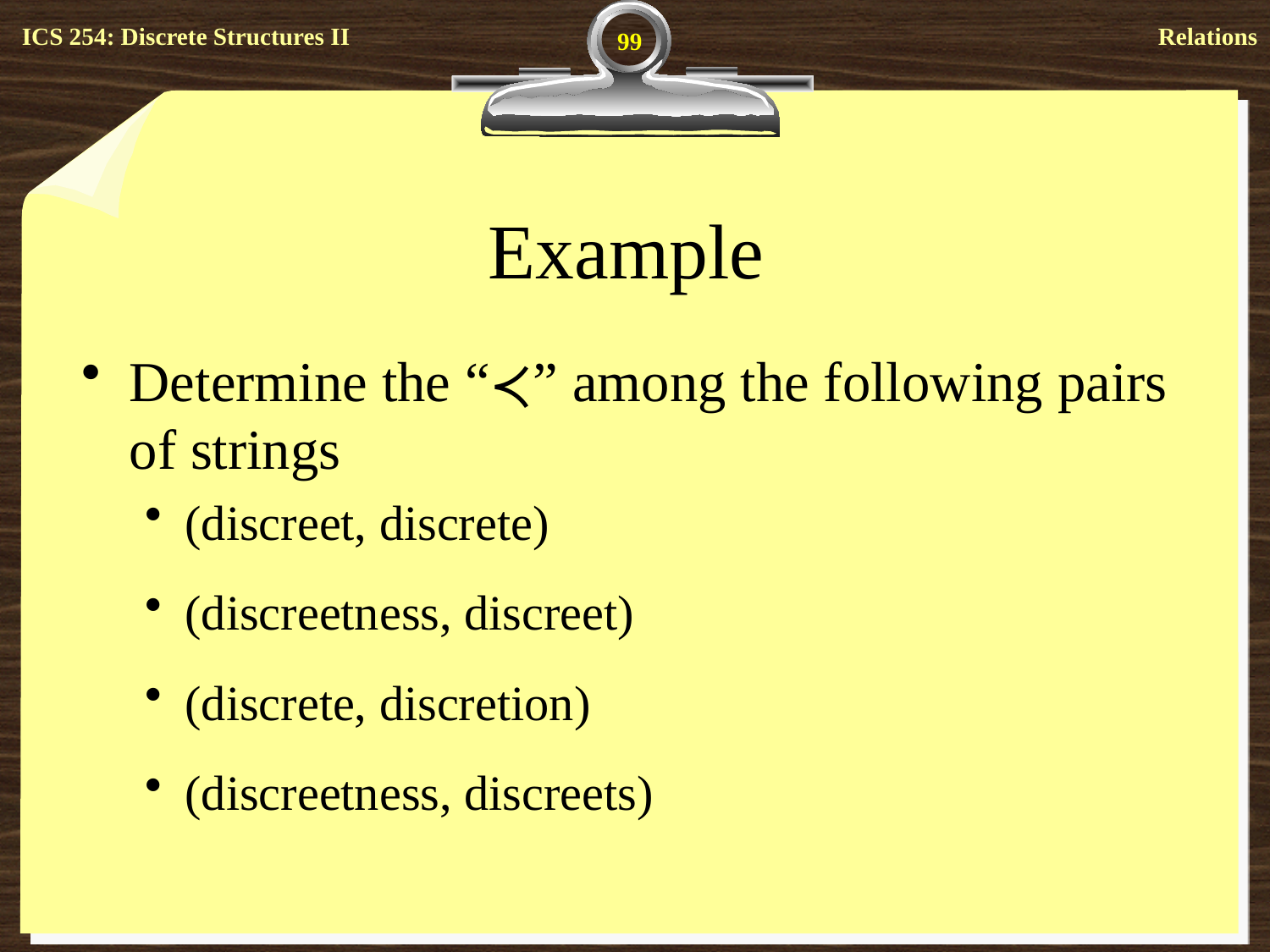

99
# Example
Determine the “≺” among the following pairs of strings
(discreet, discrete)
(discreetness, discreet)
(discrete, discretion)
(discreetness, discreets)